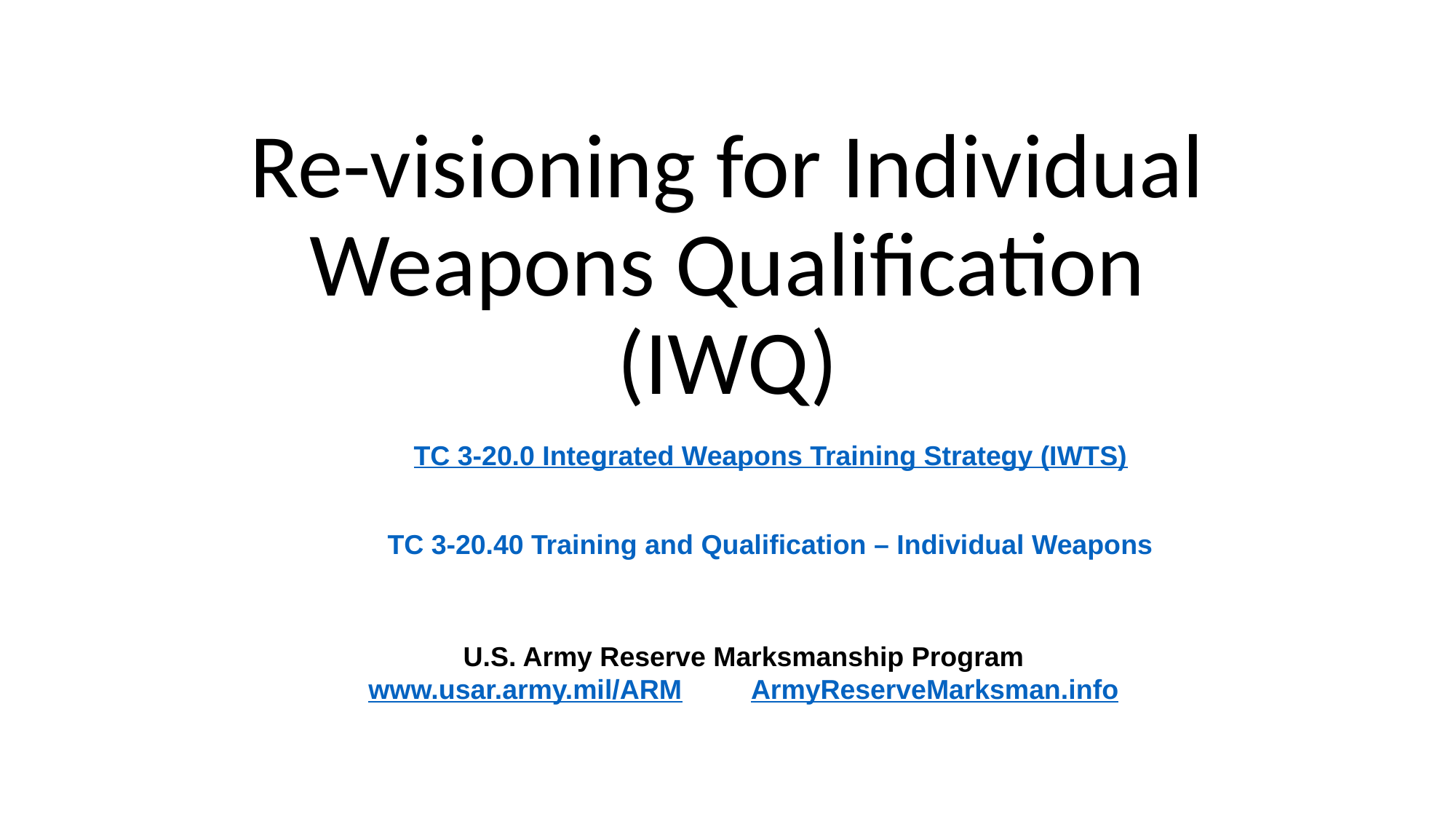

# Re-visioning for Individual Weapons Qualification (IWQ)
TC 3-20.0 Integrated Weapons Training Strategy (IWTS)

TC 3-20.40 Training and Qualification – Individual Weapons

U.S. Army Reserve Marksmanship Program
www.usar.army.mil/ARM         ArmyReserveMarksman.info